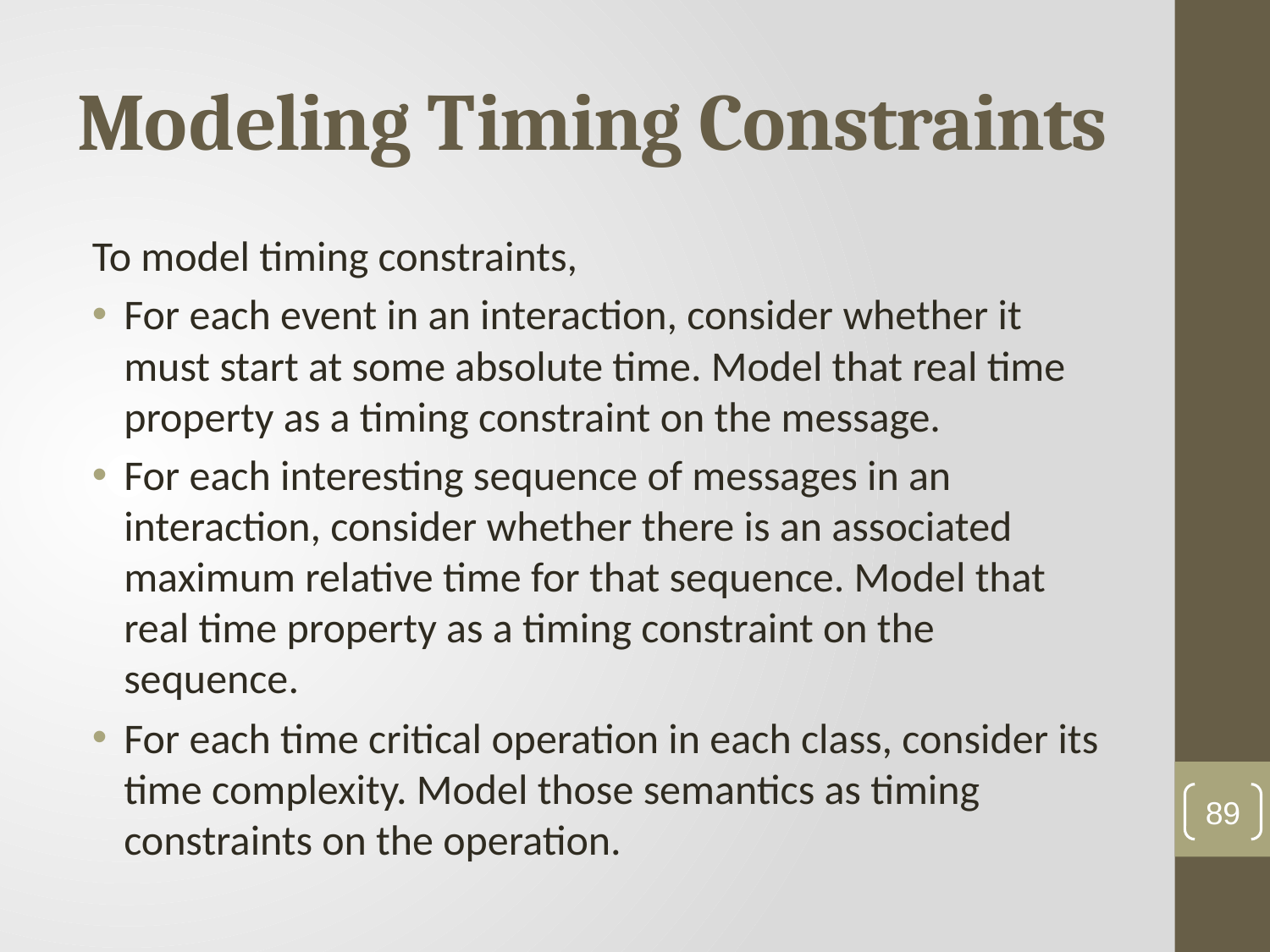

# Modeling Timing Constraints
To model timing constraints,
For each event in an interaction, consider whether it must start at some absolute time. Model that real time property as a timing constraint on the message.
For each interesting sequence of messages in an interaction, consider whether there is an associated maximum relative time for that sequence. Model that real time property as a timing constraint on the sequence.
For each time critical operation in each class, consider its time complexity. Model those semantics as timing constraints on the operation.
89